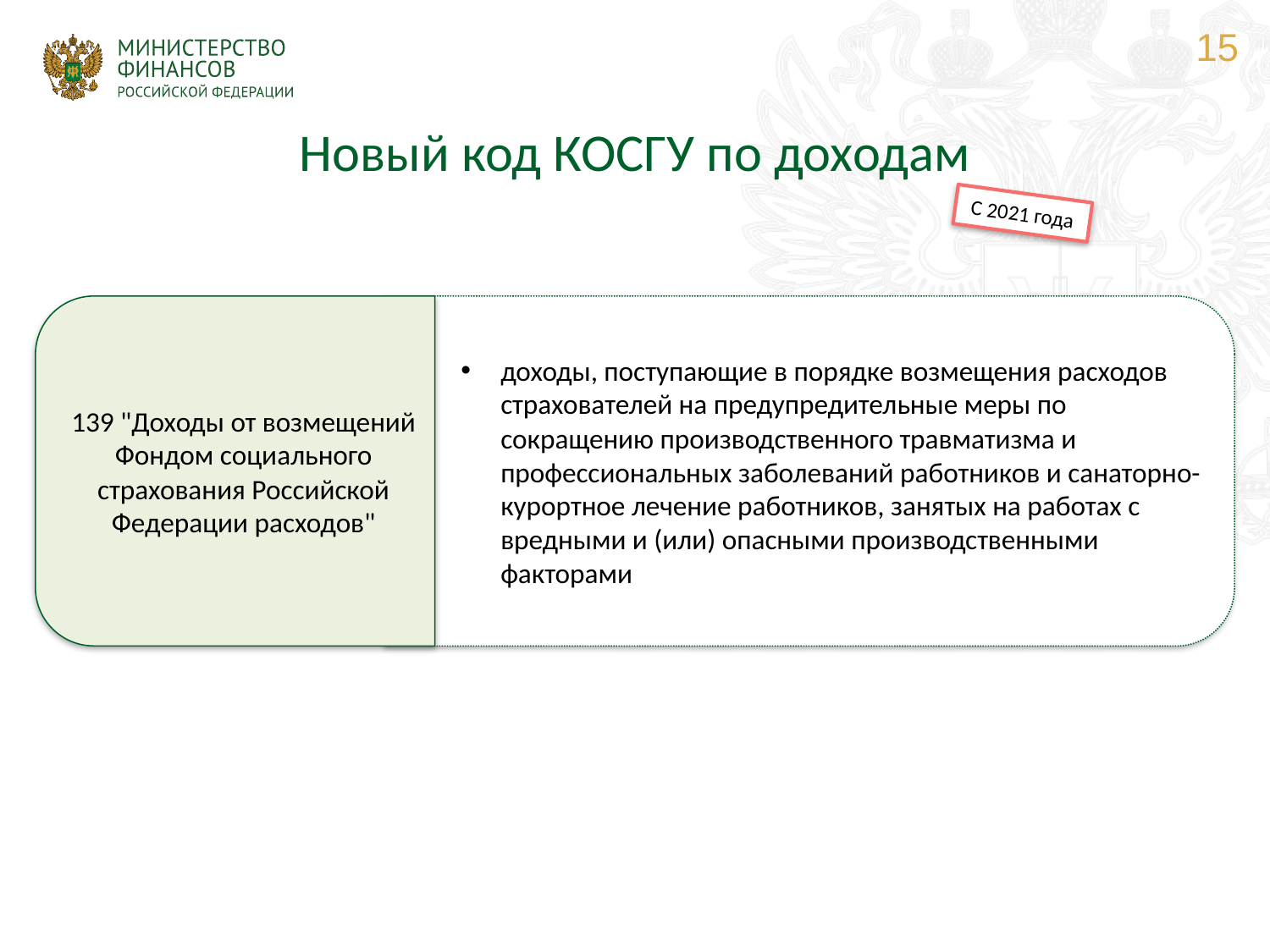

15
# Новый код КОСГУ по доходам
С 2021 года
доходы, поступающие в порядке возмещения расходов страхователей на предупредительные меры по сокращению производственного травматизма и профессиональных заболеваний работников и санаторно-курортное лечение работников, занятых на работах с вредными и (или) опасными производственными факторами
139 "Доходы от возмещений Фондом социального страхования Российской Федерации расходов"